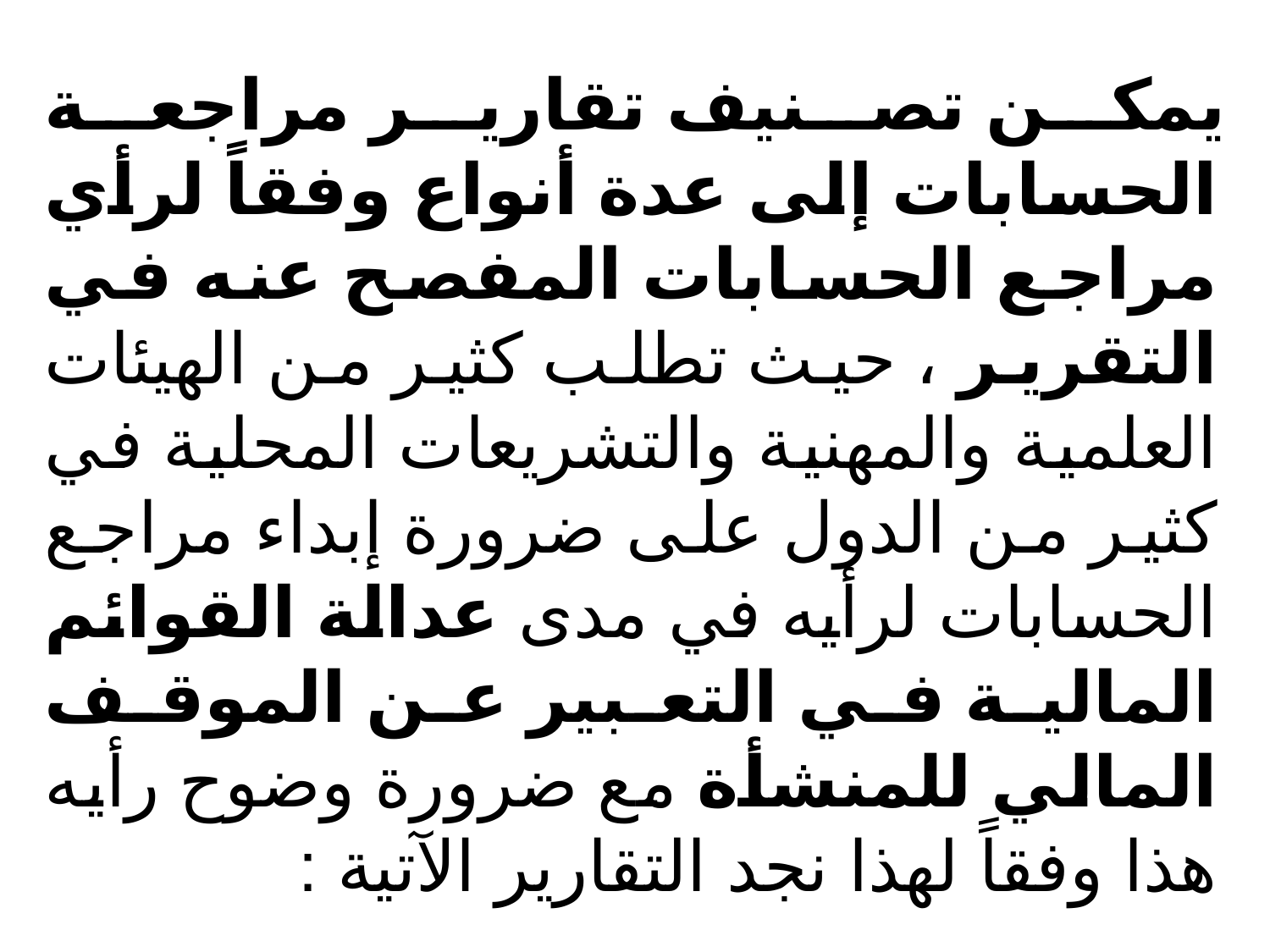

يمكن تصنيف تقارير مراجعة الحسابات إلى عدة أنواع وفقاً لرأي مراجع الحسابات المفصح عنه في التقرير ، حيث تطلب كثير من الهيئات العلمية والمهنية والتشريعات المحلية في كثير من الدول على ضرورة إبداء مراجع الحسابات لرأيه في مدى عدالة القوائم المالية في التعبير عن الموقف المالي للمنشأة مع ضرورة وضوح رأيه هذا وفقاً لهذا نجد التقارير الآتية :